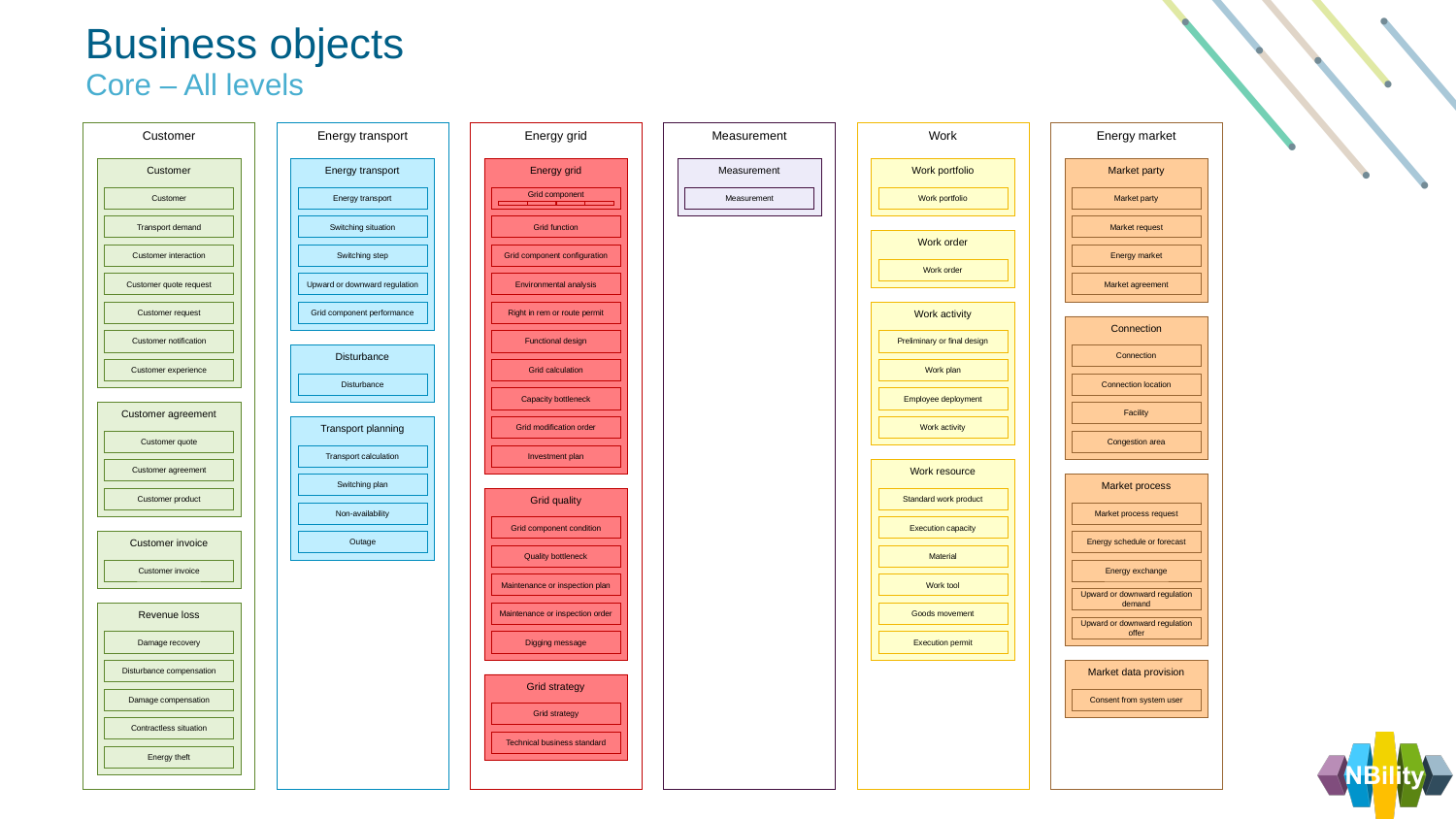

Business objects
Core – All levels
Customer
Energy transport
Energy grid
Measurement
Work
Energy market
Customer
Energy transport
Energy grid
Measurement
Work portfolio
Market party
Customer
Energy transport
Grid component
Measurement
Work portfolio
Market party

Transport demand
Switching situation
Grid function
Market request
Work order
Customer interaction
Switching step
Grid component configuration
Energy market
Work order
Customer quote request
Upward or downward regulation
Environmental analysis
Market agreement
Customer request
Grid component performance
Right in rem or route permit
Work activity
Connection
Customer notification
Functional design
Preliminary or final design
Disturbance
Connection
Customer experience
Grid calculation
Work plan
Disturbance
Connection location
Capacity bottleneck
Employee deployment
Customer agreement
Facility
Transport planning
Grid modification order
Work activity
Customer quote
Congestion area
Transport calculation
Investment plan
Customer agreement
Work resource
Switching plan
Market process
Customer product
Grid quality
Standard work product
Non-availability
Market process request
Grid component condition
Execution capacity
Customer invoice
Outage
Energy schedule or forecast
Quality bottleneck
Material
Customer invoice
Energy exchange
Maintenance or inspection plan
Work tool
Upward or downward regulation demand
Revenue loss
Maintenance or inspection order
Goods movement
Upward or downward regulation offer
Damage recovery
Digging message
Execution permit
Disturbance compensation
Market data provision
Grid strategy
Damage compensation
Consent from system user
Grid strategy
Contractless situation
Technical business standard
Energy theft